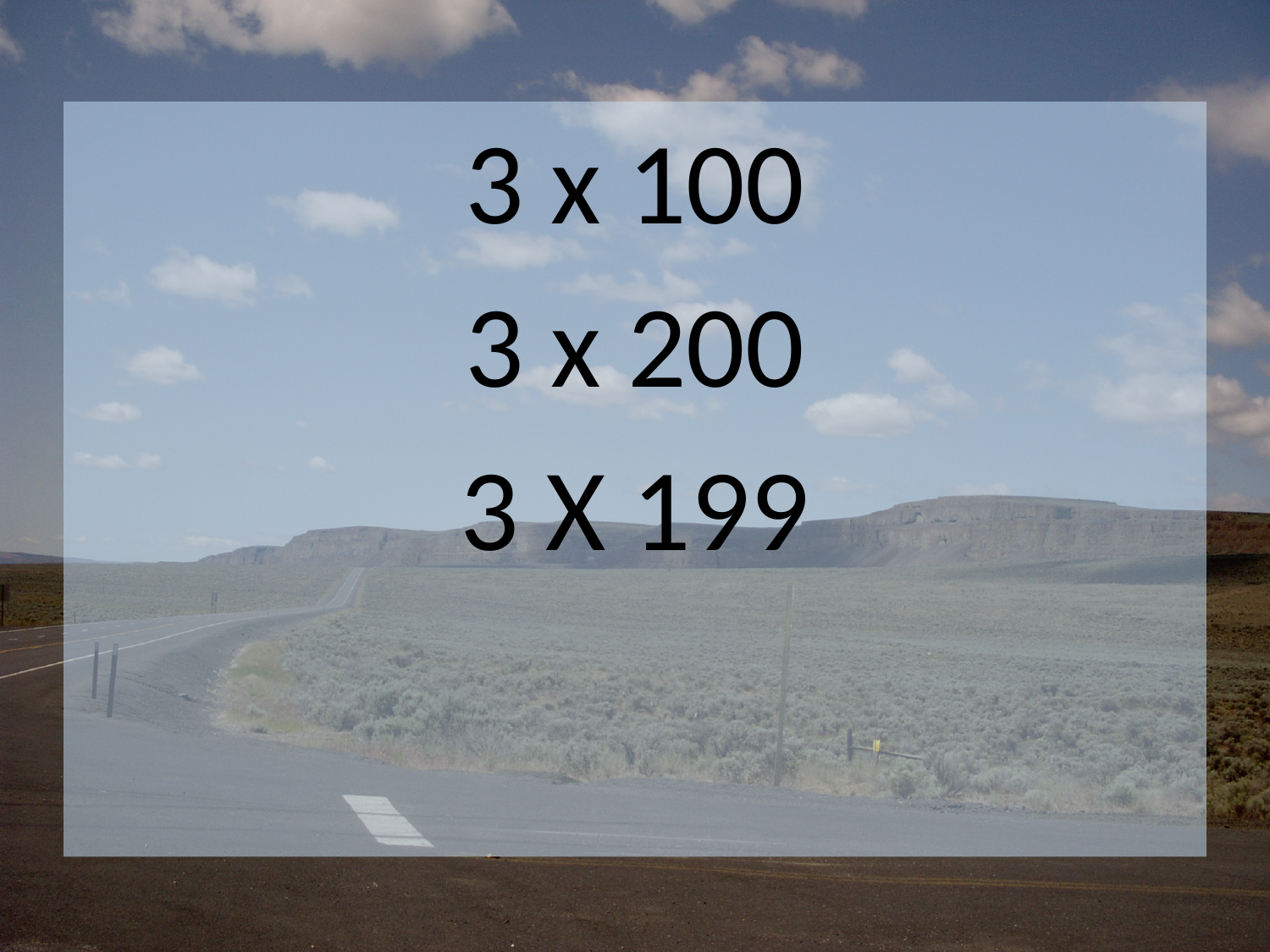

3 x 100
3 x 200
3 X 199